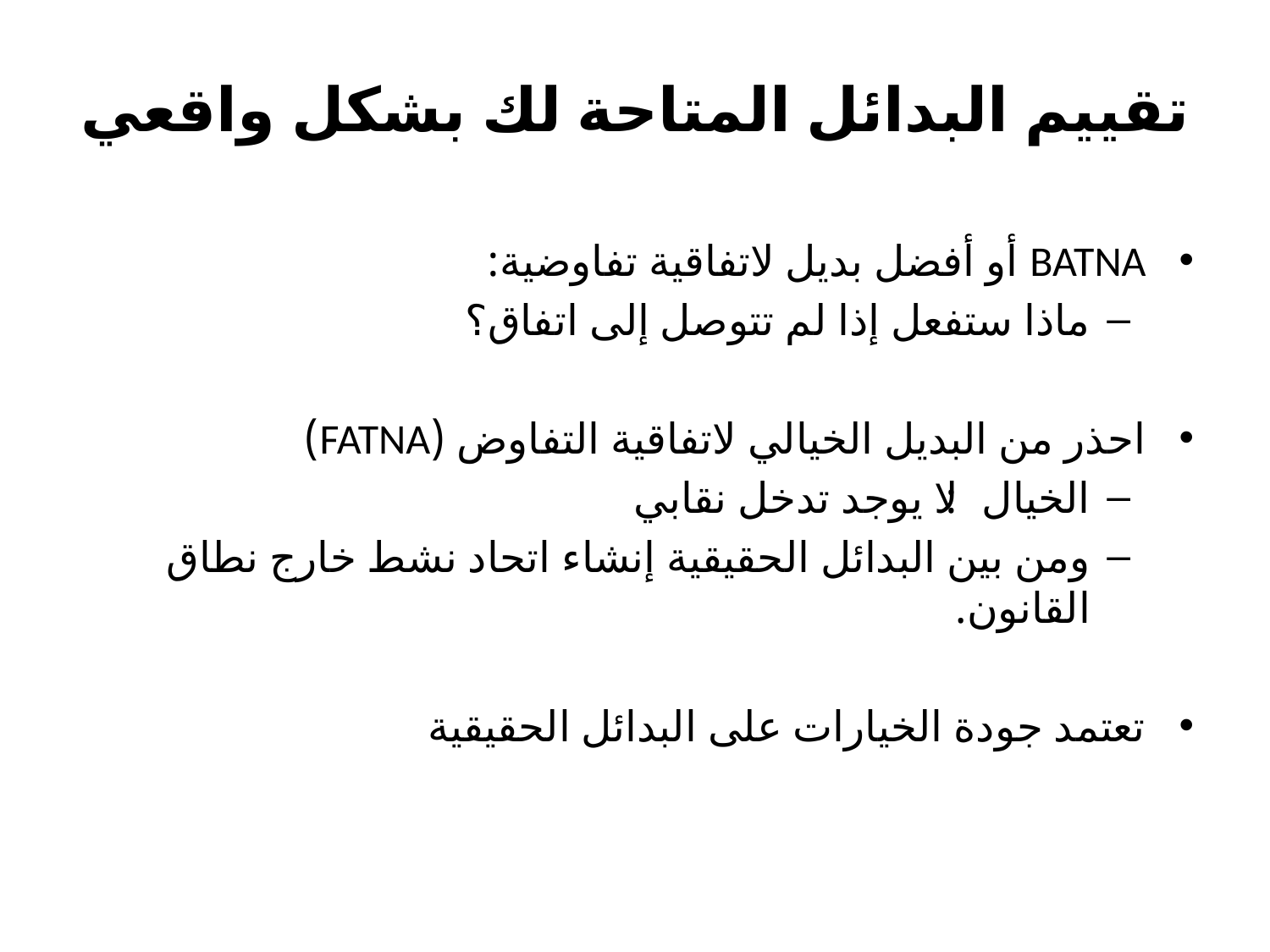

# تقييم البدائل المتاحة لك بشكل واقعي
BATNA أو أفضل بديل لاتفاقية تفاوضية:
ماذا ستفعل إذا لم تتوصل إلى اتفاق؟

احذر من البديل الخيالي لاتفاقية التفاوض (FATNA)
الخيال: لا يوجد تدخل نقابي
ومن بين البدائل الحقيقية إنشاء اتحاد نشط خارج نطاق القانون.

تعتمد جودة الخيارات على البدائل الحقيقية